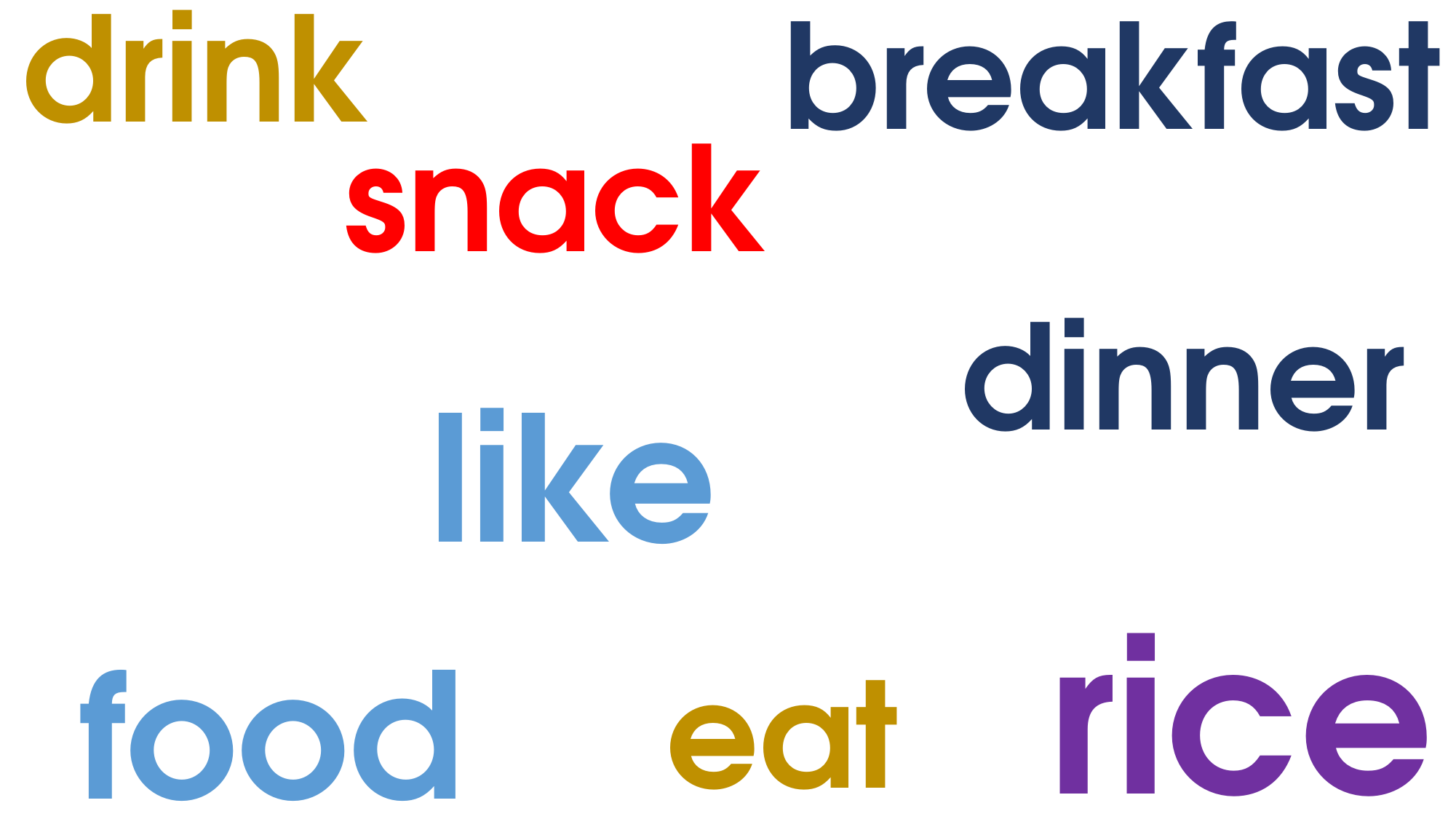

drink
breakfast
snack
dinner
like
rice
food
eat